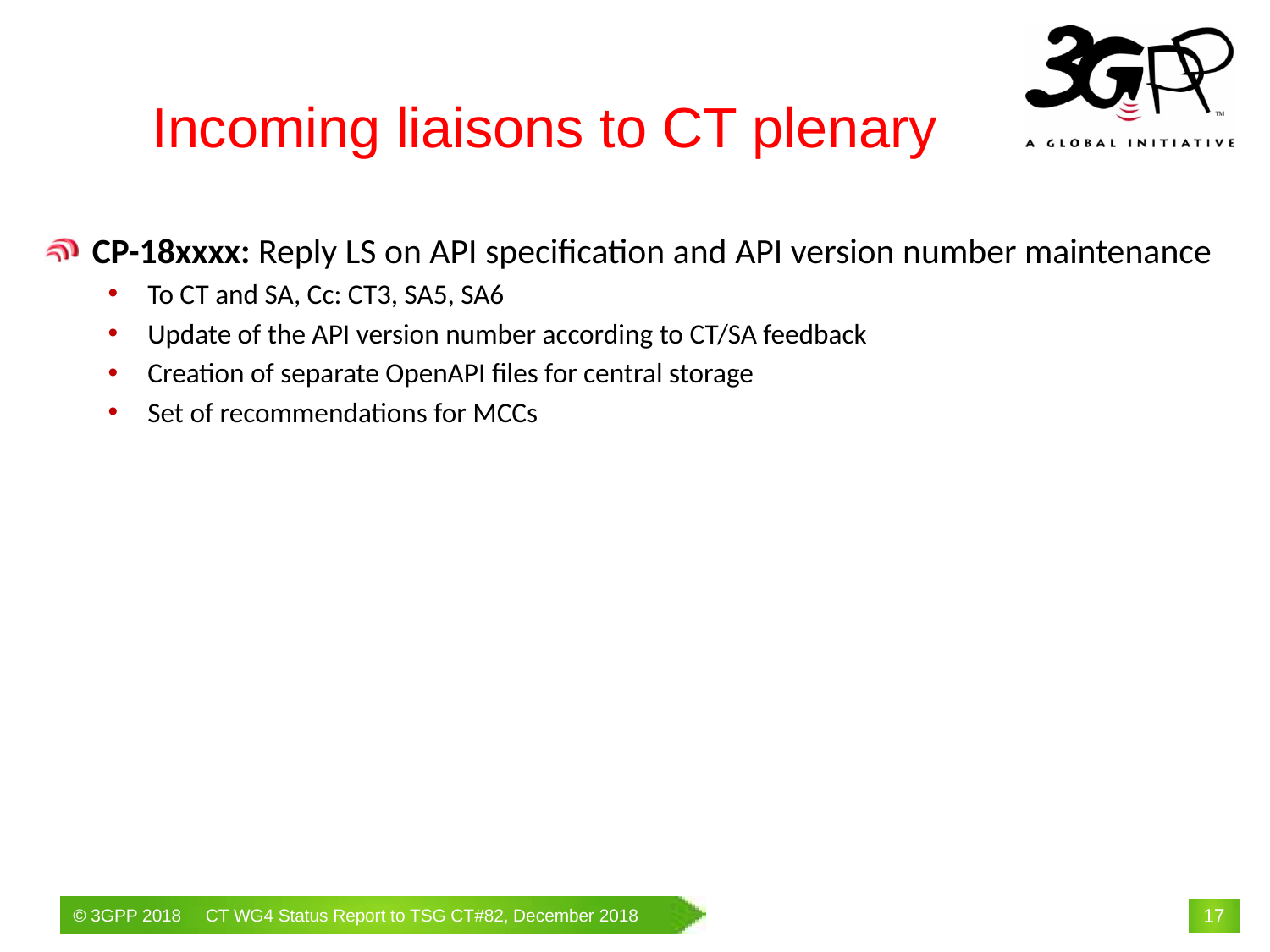

# Incoming liaisons to CT plenary
CP-18xxxx: Reply LS on API specification and API version number maintenance
To CT and SA, Cc: CT3, SA5, SA6
Update of the API version number according to CT/SA feedback
Creation of separate OpenAPI files for central storage
Set of recommendations for MCCs